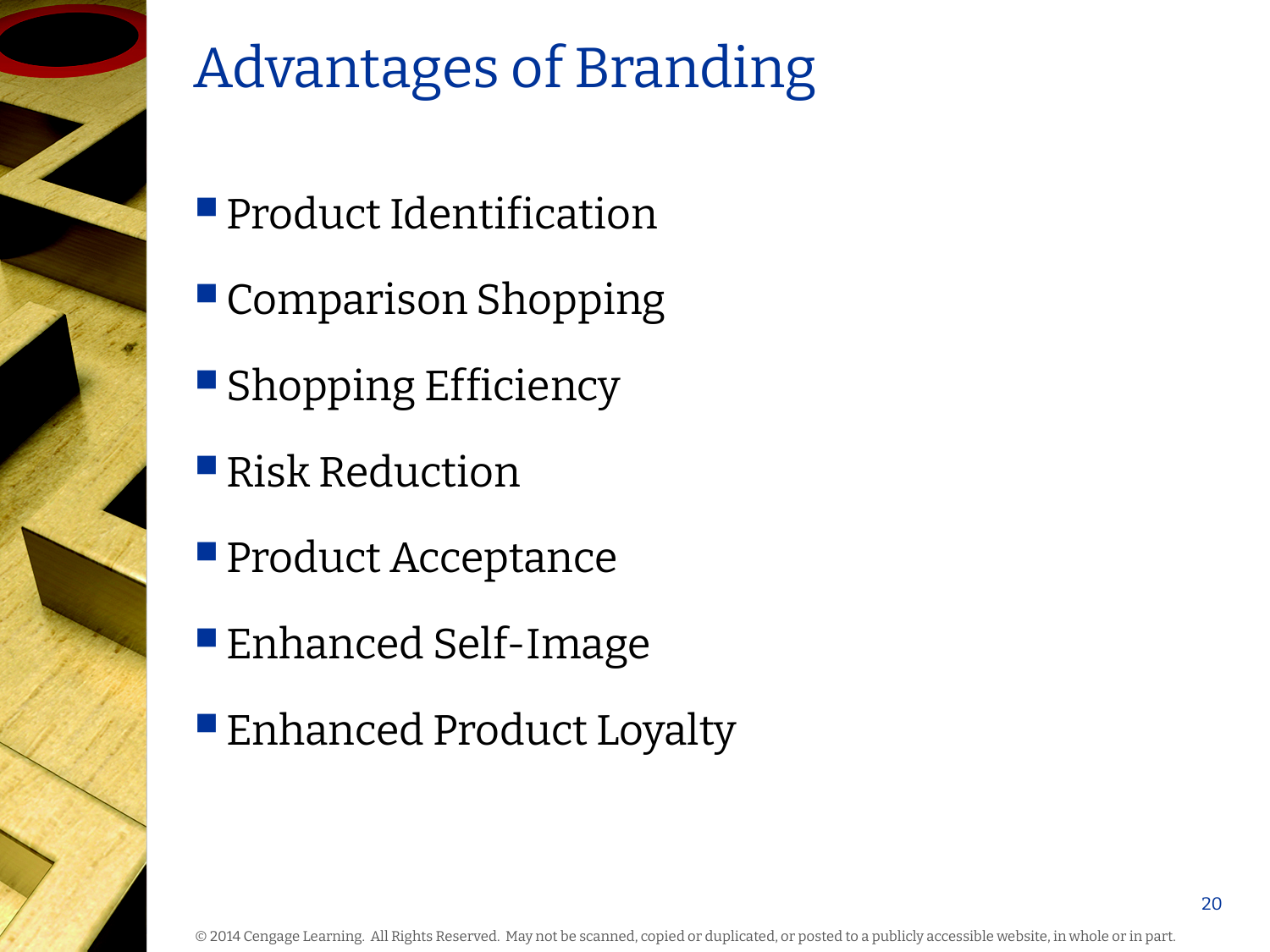

# Advantages of Branding
Product Identification
Comparison Shopping
Shopping Efficiency
Risk Reduction
Product Acceptance
Enhanced Self-Image
Enhanced Product Loyalty
20